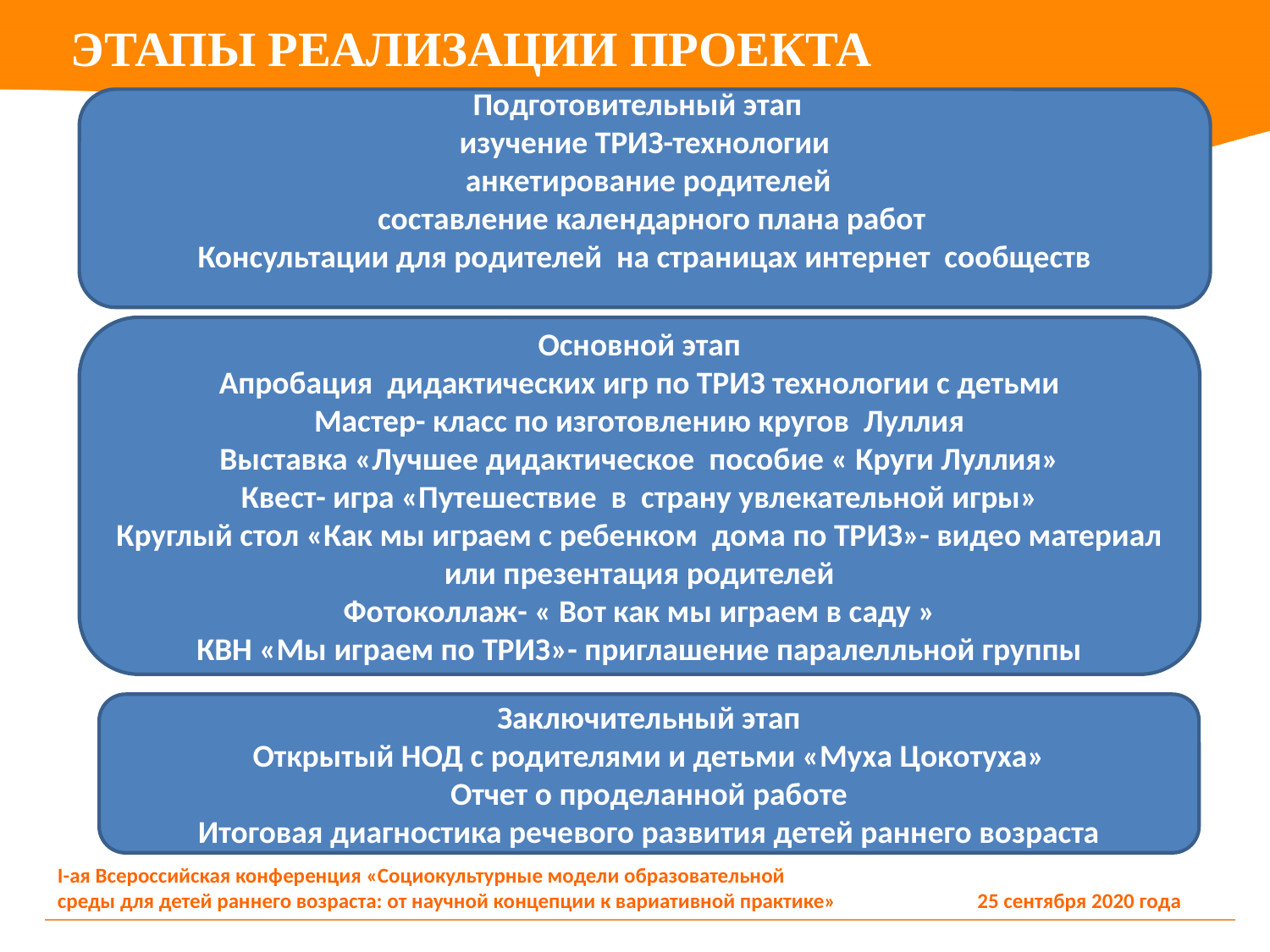

ЭТАПЫ РЕАЛИЗАЦИИ ПРОЕКТА

Подготовительный этап
изучение ТРИЗ-технологии
 анкетирование родителей
  составление календарного плана работ
Консультации для родителей  на страницах интернет  сообществ

#

Основной этап
Апробация  дидактических игр по ТРИЗ технологии с детьми
Мастер- класс по изготовлению кругов  Луллия
Выставка «Лучшее дидактическое  пособие « Круги Луллия»
Квест- игра «Путешествие  в  страну увлекательной игры»
Круглый стол «Как мы играем с ребенком  дома по ТРИЗ»- видео материал или презентация родителей
Фотоколлаж- « Вот как мы играем в саду »
КВН «Мы играем по ТРИЗ»- приглашение паралелльной группы

Заключительный этап
Открытый НОД с родителями и детьми «Муха Цокотуха»
Отчет о проделанной работе
Итоговая диагностика речевого развития детей раннего возраста

I-ая Всероссийская конференция «Социокультурные модели образовательной
среды для детей раннего возраста: от научной концепции к вариативной практике»
25 сентября 2020 года